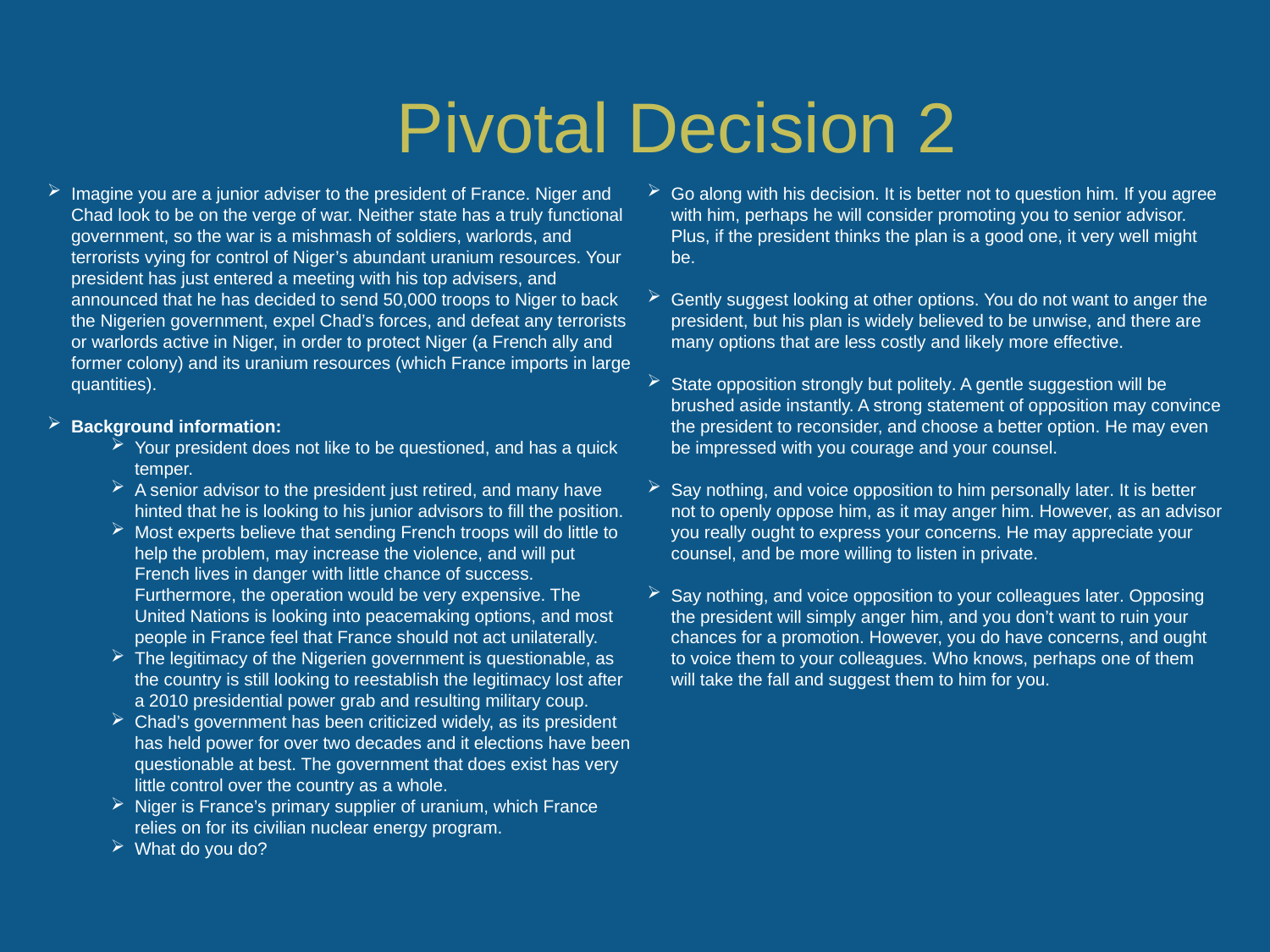

Imagine you are a junior adviser to the president of France. Niger and Chad look to be on the verge of war. Neither state has a truly functional government, so the war is a mishmash of soldiers, warlords, and terrorists vying for control of Niger’s abundant uranium resources. Your president has just entered a meeting with his top advisers, and announced that he has decided to send 50,000 troops to Niger to back the Nigerien government, expel Chad’s forces, and defeat any terrorists or warlords active in Niger, in order to protect Niger (a French ally and former colony) and its uranium resources (which France imports in large quantities).

Background information:
Your president does not like to be questioned, and has a quick temper.
A senior advisor to the president just retired, and many have hinted that he is looking to his junior advisors to fill the position.
Most experts believe that sending French troops will do little to help the problem, may increase the violence, and will put French lives in danger with little chance of success. Furthermore, the operation would be very expensive. The United Nations is looking into peacemaking options, and most people in France feel that France should not act unilaterally.
The legitimacy of the Nigerien government is questionable, as the country is still looking to reestablish the legitimacy lost after a 2010 presidential power grab and resulting military coup.
Chad’s government has been criticized widely, as its president has held power for over two decades and it elections have been questionable at best. The government that does exist has very little control over the country as a whole.
Niger is France’s primary supplier of uranium, which France relies on for its civilian nuclear energy program.
What do you do?
Go along with his decision. It is better not to question him. If you agree with him, perhaps he will consider promoting you to senior advisor. Plus, if the president thinks the plan is a good one, it very well might be.

Gently suggest looking at other options. You do not want to anger the president, but his plan is widely believed to be unwise, and there are many options that are less costly and likely more effective.

State opposition strongly but politely. A gentle suggestion will be brushed aside instantly. A strong statement of opposition may convince the president to reconsider, and choose a better option. He may even be impressed with you courage and your counsel.

Say nothing, and voice opposition to him personally later. It is better not to openly oppose him, as it may anger him. However, as an advisor you really ought to express your concerns. He may appreciate your counsel, and be more willing to listen in private.

Say nothing, and voice opposition to your colleagues later. Opposing the president will simply anger him, and you don’t want to ruin your chances for a promotion. However, you do have concerns, and ought to voice them to your colleagues. Who knows, perhaps one of them will take the fall and suggest them to him for you.